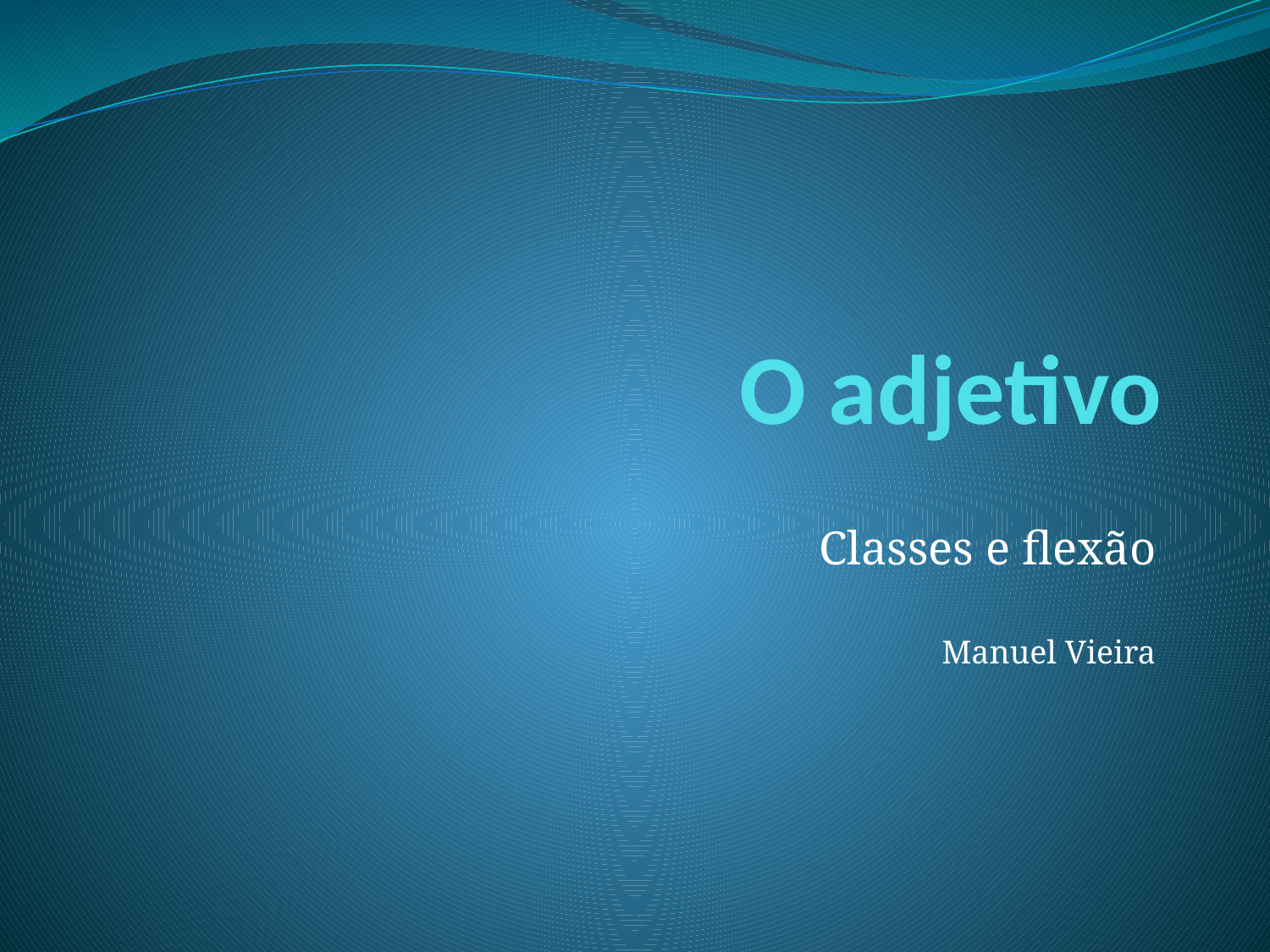

# O adjetivo

Classes e flexão

Manuel Vieira